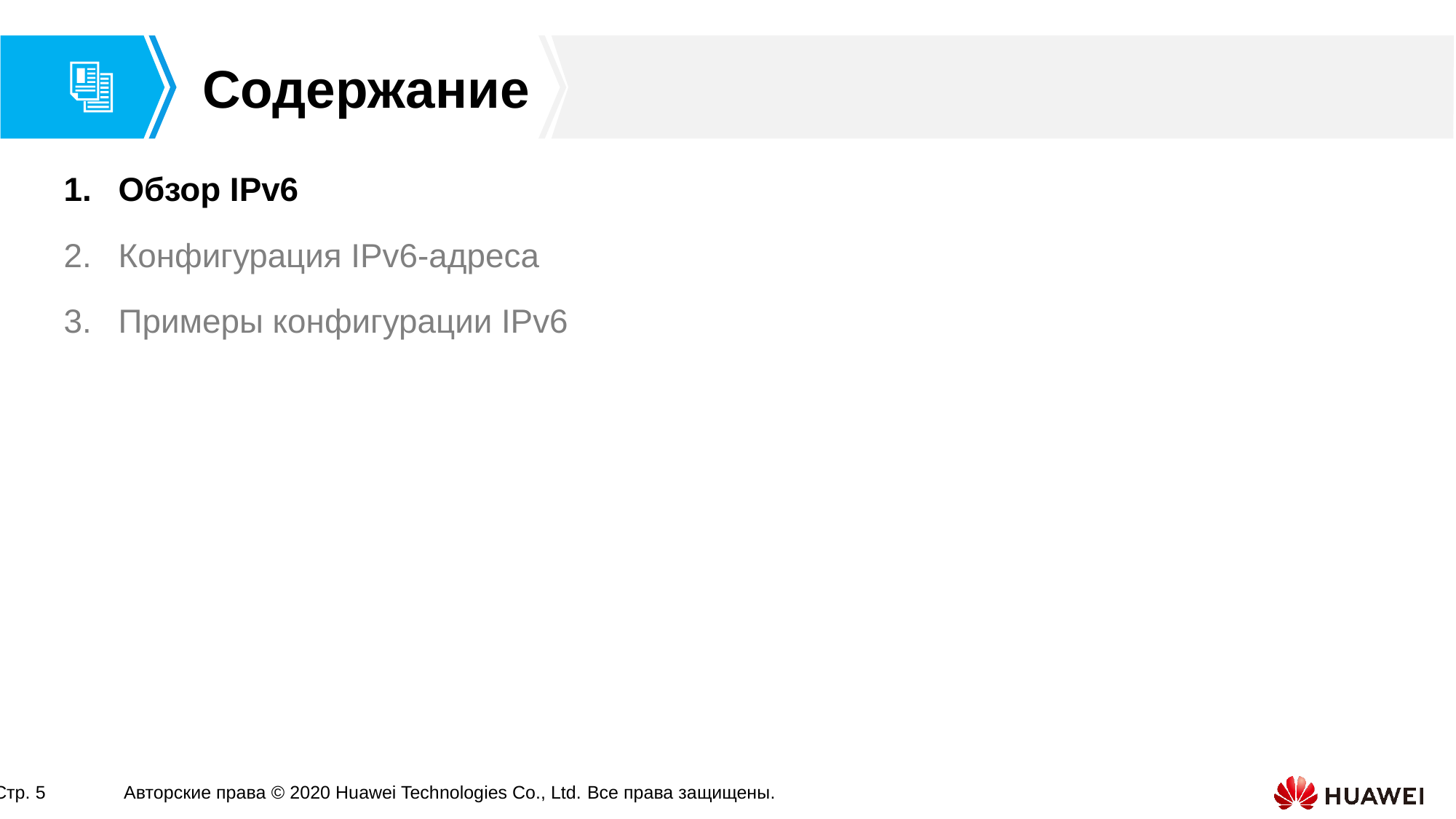

Обзор IPv6
Конфигурация IPv6-адреса
Примеры конфигурации IPv6